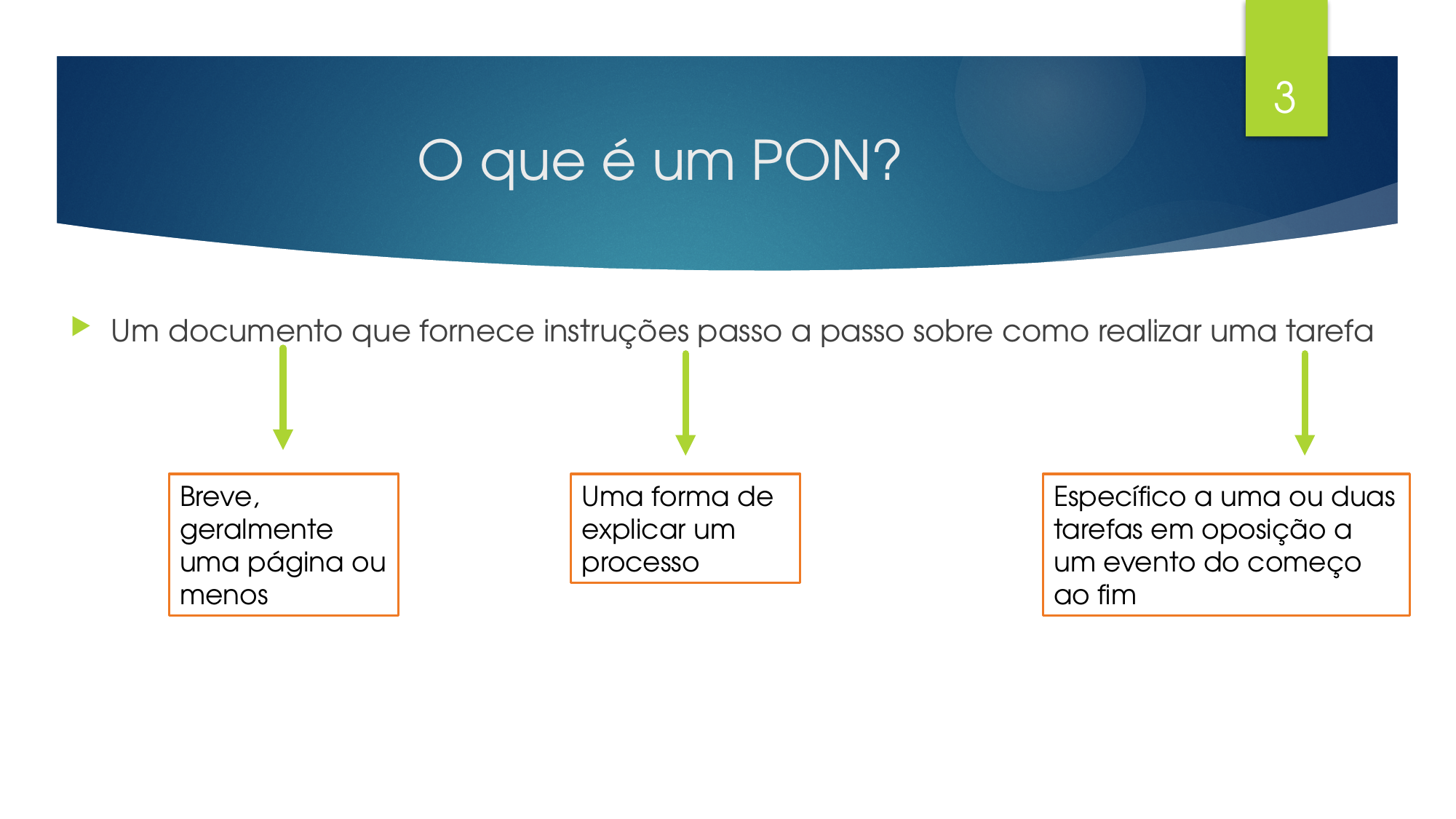

3
# O que é um PON?
Um documento que fornece instruções passo a passo sobre como realizar uma tarefa
Breve, geralmente uma página ou menos
Uma forma de explicar um processo
Específico a uma ou duas tarefas em oposição a um evento do começo ao fim